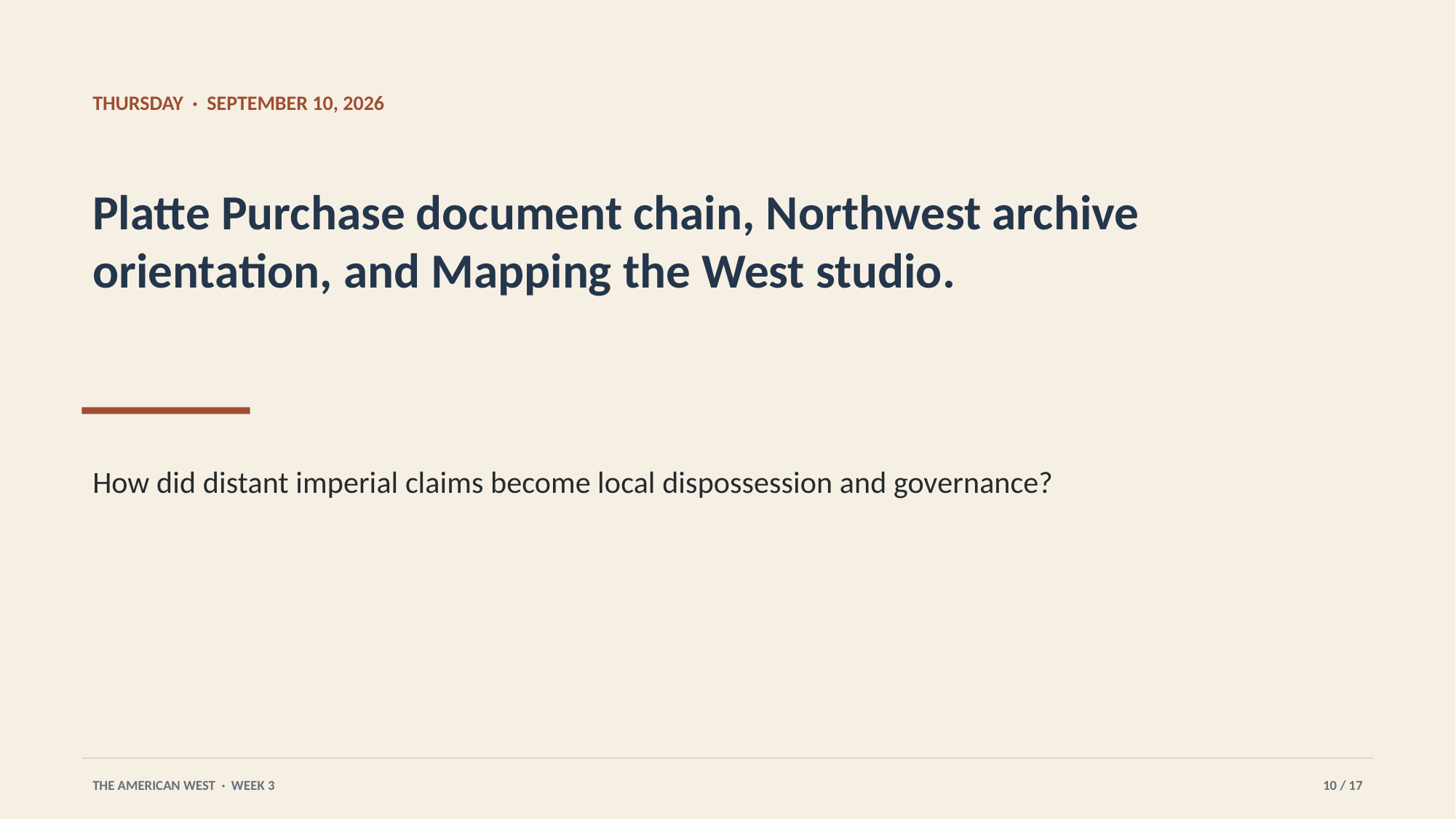

THURSDAY  ·  SEPTEMBER 10, 2026
Platte Purchase document chain, Northwest archive orientation, and Mapping the West studio.

How did distant imperial claims become local dispossession and governance?

THE AMERICAN WEST  ·  WEEK 3
10 / 17